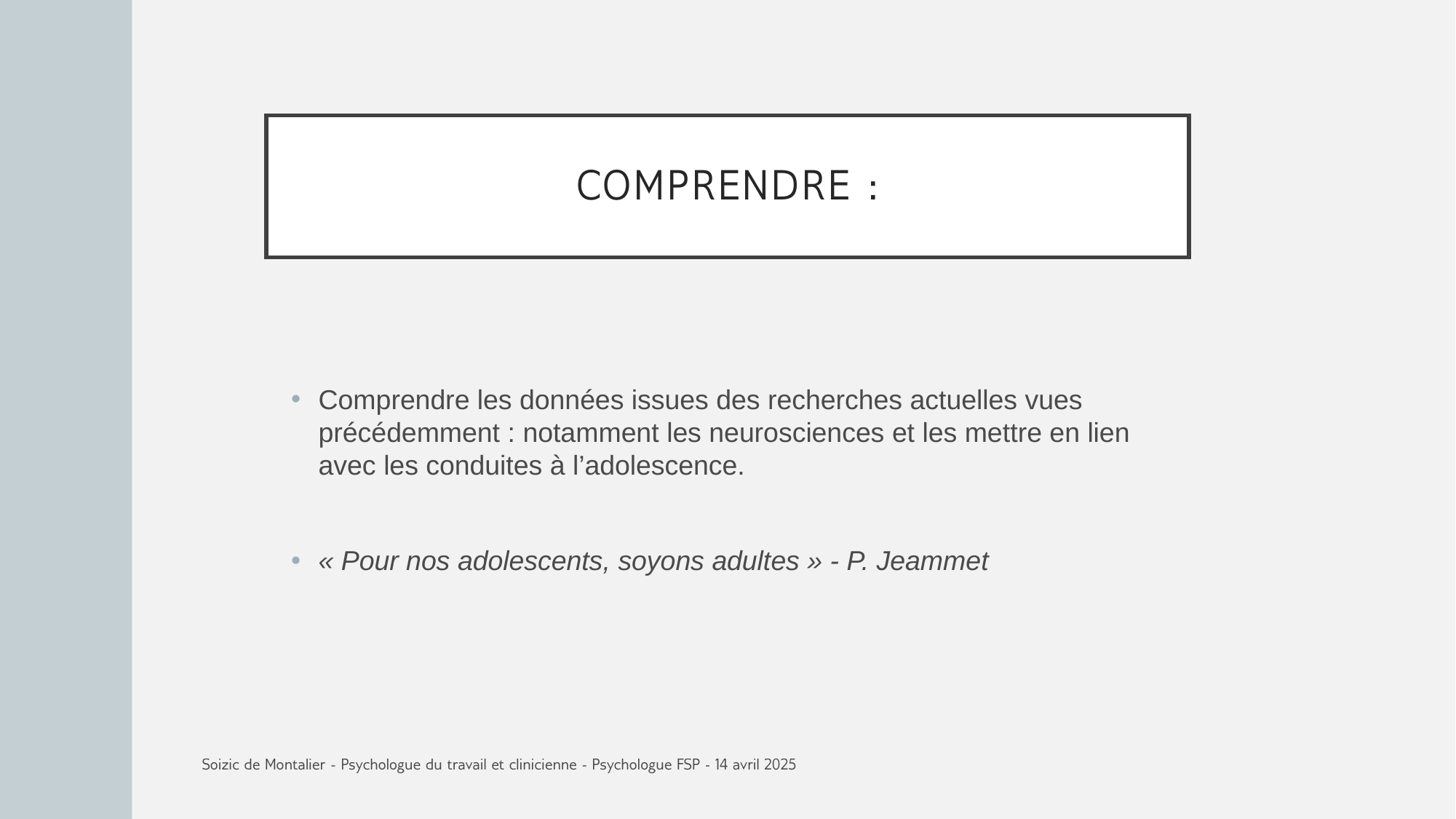

# Comprendre :
Comprendre les données issues des recherches actuelles vues précédemment : notamment les neurosciences et les mettre en lien avec les conduites à l’adolescence.

« Pour nos adolescents, soyons adultes » - P. Jeammet

Soizic de Montalier - Psychologue du travail et clinicienne - Psychologue FSP - 14 avril 2025